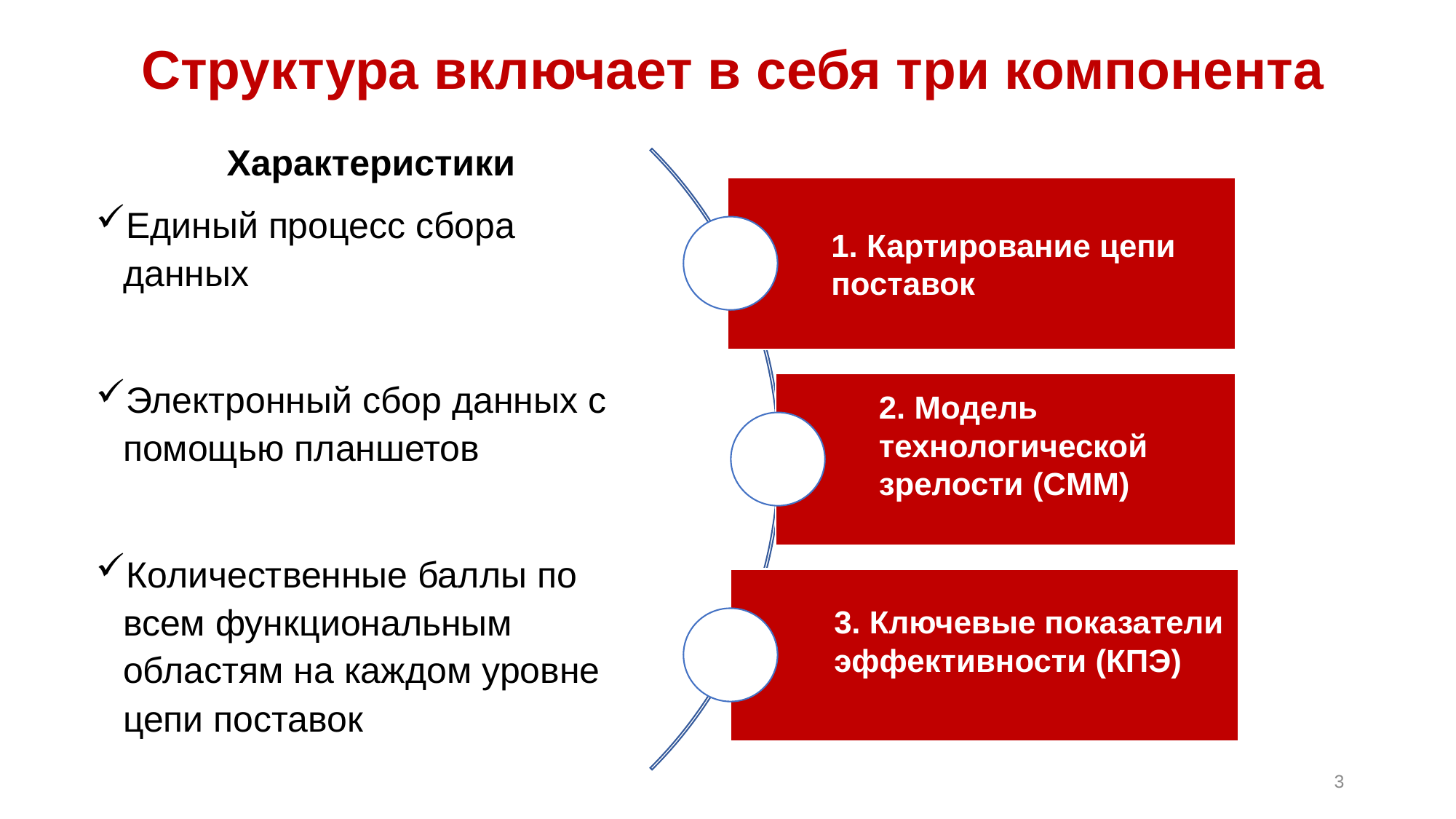

Структура включает в себя три компонента
Характеристики
Единый процесс сбора данных

Электронный сбор данных с помощью планшетов

Количественные баллы по всем функциональным областям на каждом уровне цепи поставок
1. Картирование цепи поставок
2. Модель технологической зрелости (CMM)

3. Ключевые показатели эффективности (КПЭ)

3